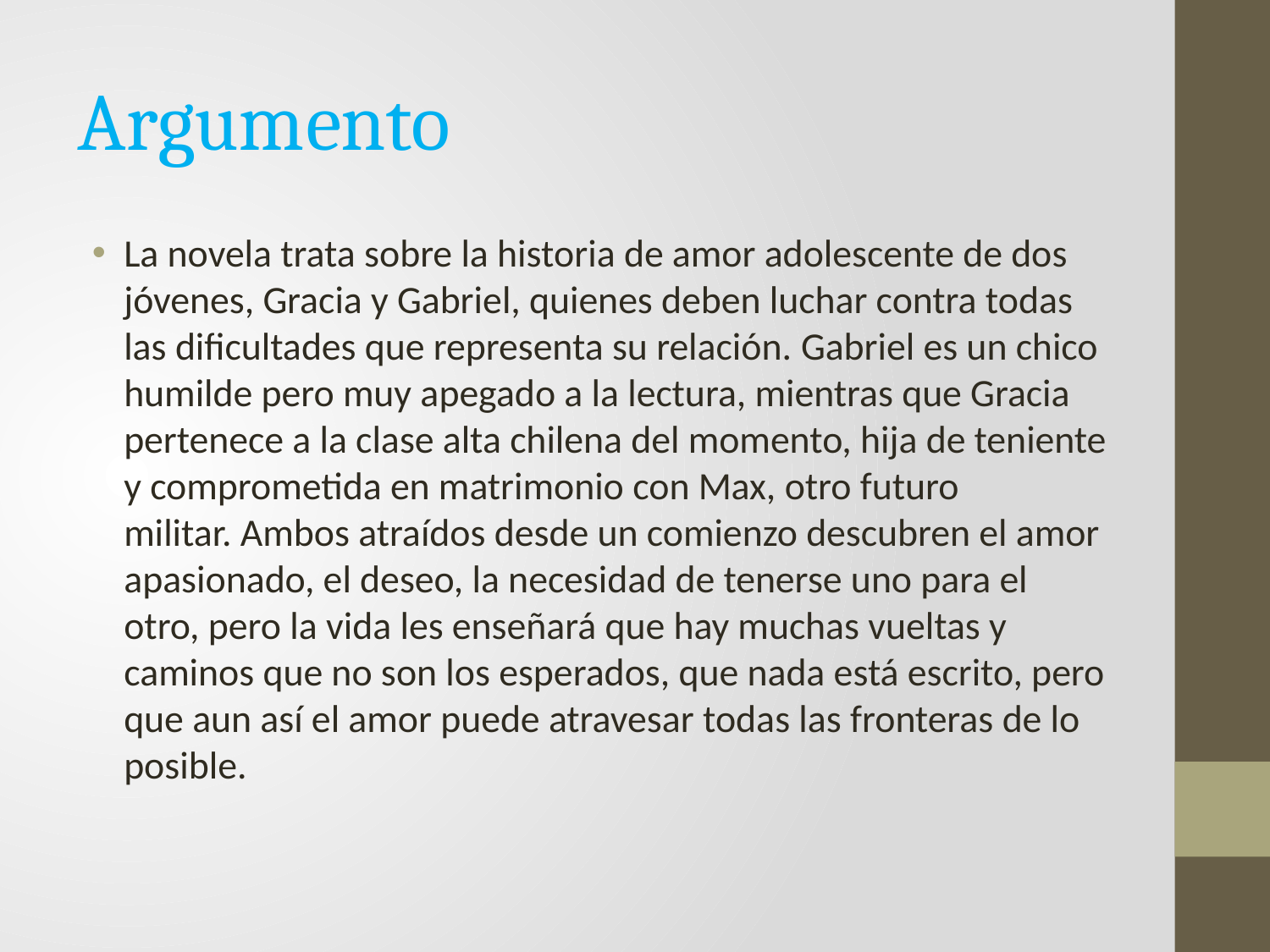

# Argumento
La novela trata sobre la historia de amor adolescente de dos jóvenes, Gracia y Gabriel, quienes deben luchar contra todas las dificultades que representa su relación. Gabriel es un chico humilde pero muy apegado a la lectura, mientras que Gracia pertenece a la clase alta chilena del momento, hija de teniente y comprometida en matrimonio con Max, otro futuro militar. Ambos atraídos desde un comienzo descubren el amor apasionado, el deseo, la necesidad de tenerse uno para el otro, pero la vida les enseñará que hay muchas vueltas y caminos que no son los esperados, que nada está escrito, pero que aun así el amor puede atravesar todas las fronteras de lo posible.